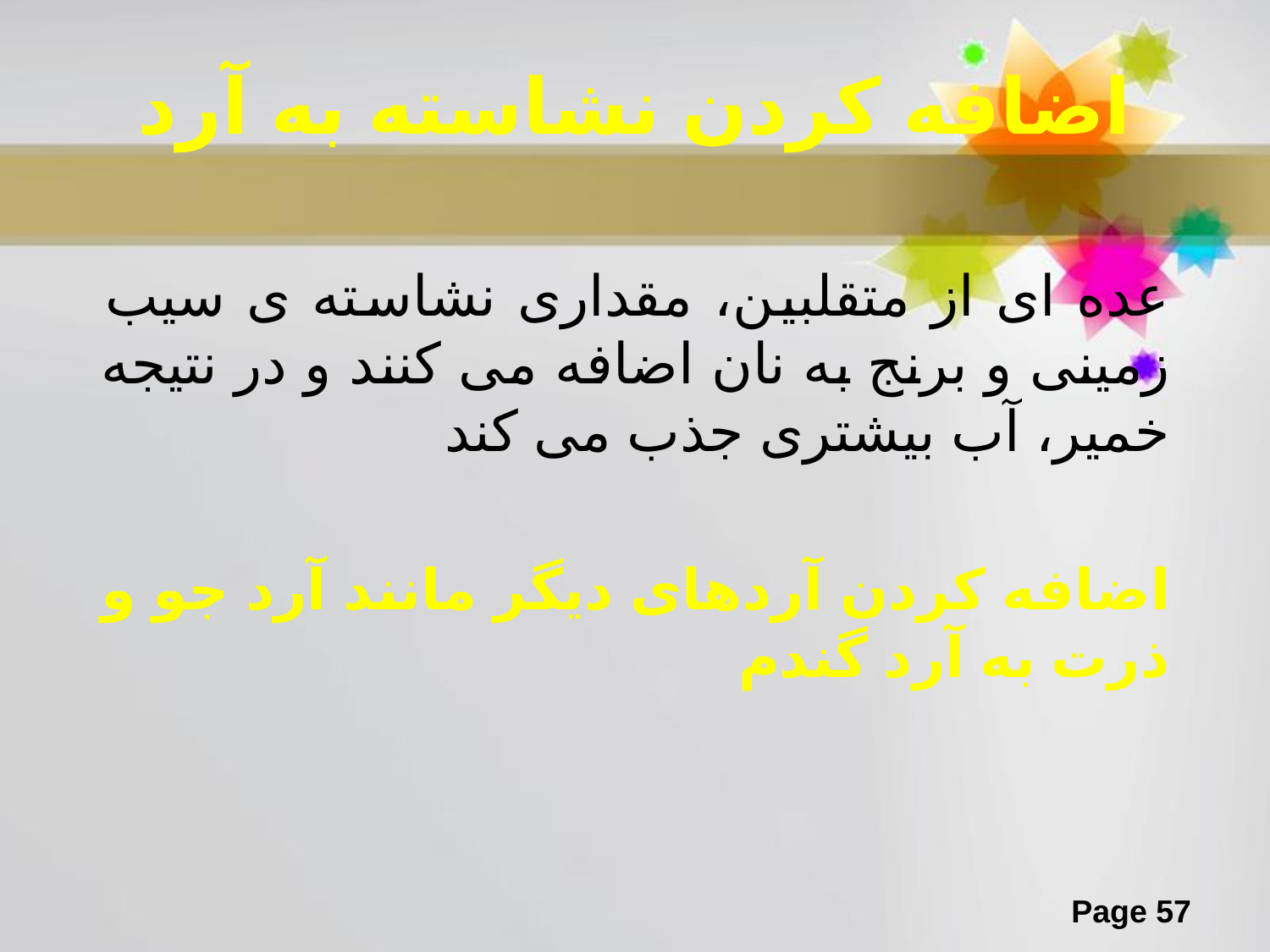

# اضافه کردن نشاسته به آرد
عده ای از متقلبین، مقداری نشاسته ی سیب زمینی و برنج به نان اضافه می کنند و در نتیجه خمیر، آب بیشتری جذب می کند

اضافه کردن آردهای دیگر مانند آرد جو و ذرت به آرد گندم